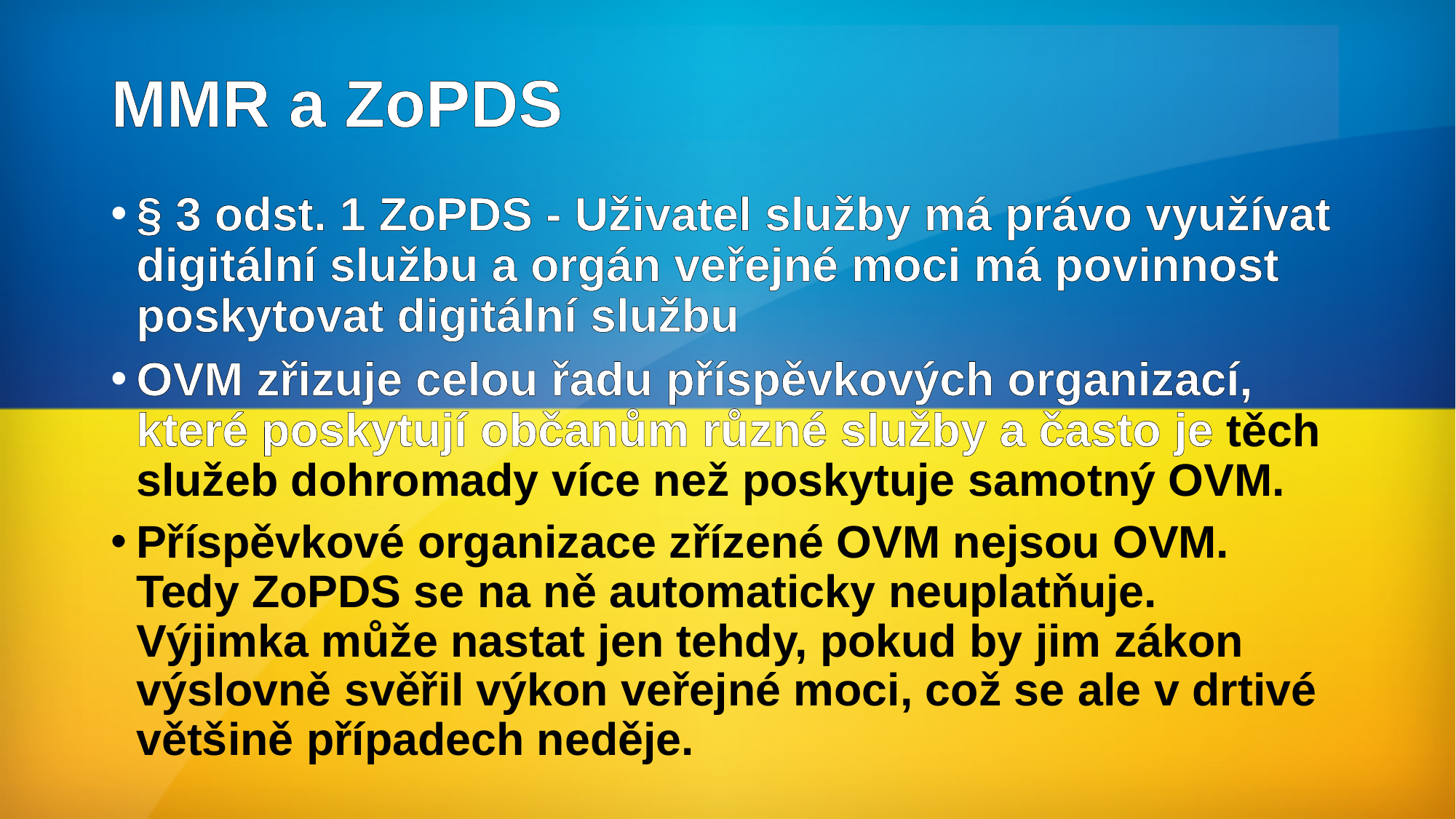

# MMR a ZoPDS
§ 3 odst. 1 ZoPDS - Uživatel služby má právo využívat digitální službu a orgán veřejné moci má povinnost poskytovat digitální službu
OVM zřizuje celou řadu příspěvkových organizací, které poskytují občanům různé služby a často je těch služeb dohromady více než poskytuje samotný OVM.
Příspěvkové organizace zřízené OVM nejsou OVM. Tedy ZoPDS se na ně automaticky neuplatňuje. Výjimka může nastat jen tehdy, pokud by jim zákon výslovně svěřil výkon veřejné moci, což se ale v drtivé většině případech neděje.